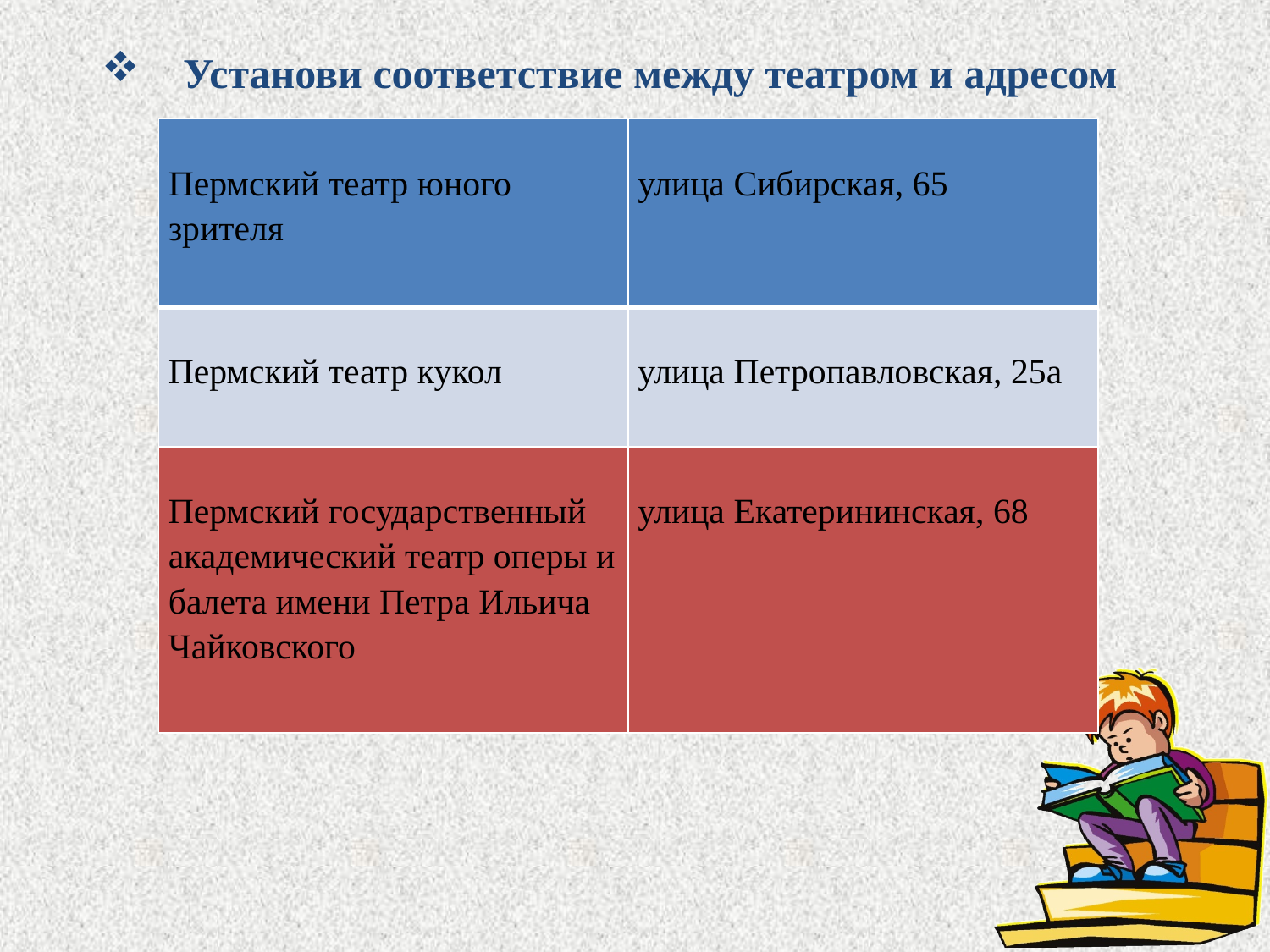

Установи соответствие между театром и адресом

| Пермский театр юного зрителя | улица Сибирская, 65 |
| --- | --- |
| Пермский театр кукол | улица Петропавловская, 25а |
| Пермский государственный академический театр оперы и балета имени Петра Ильича Чайковского | улица Екатерининская, 68 |